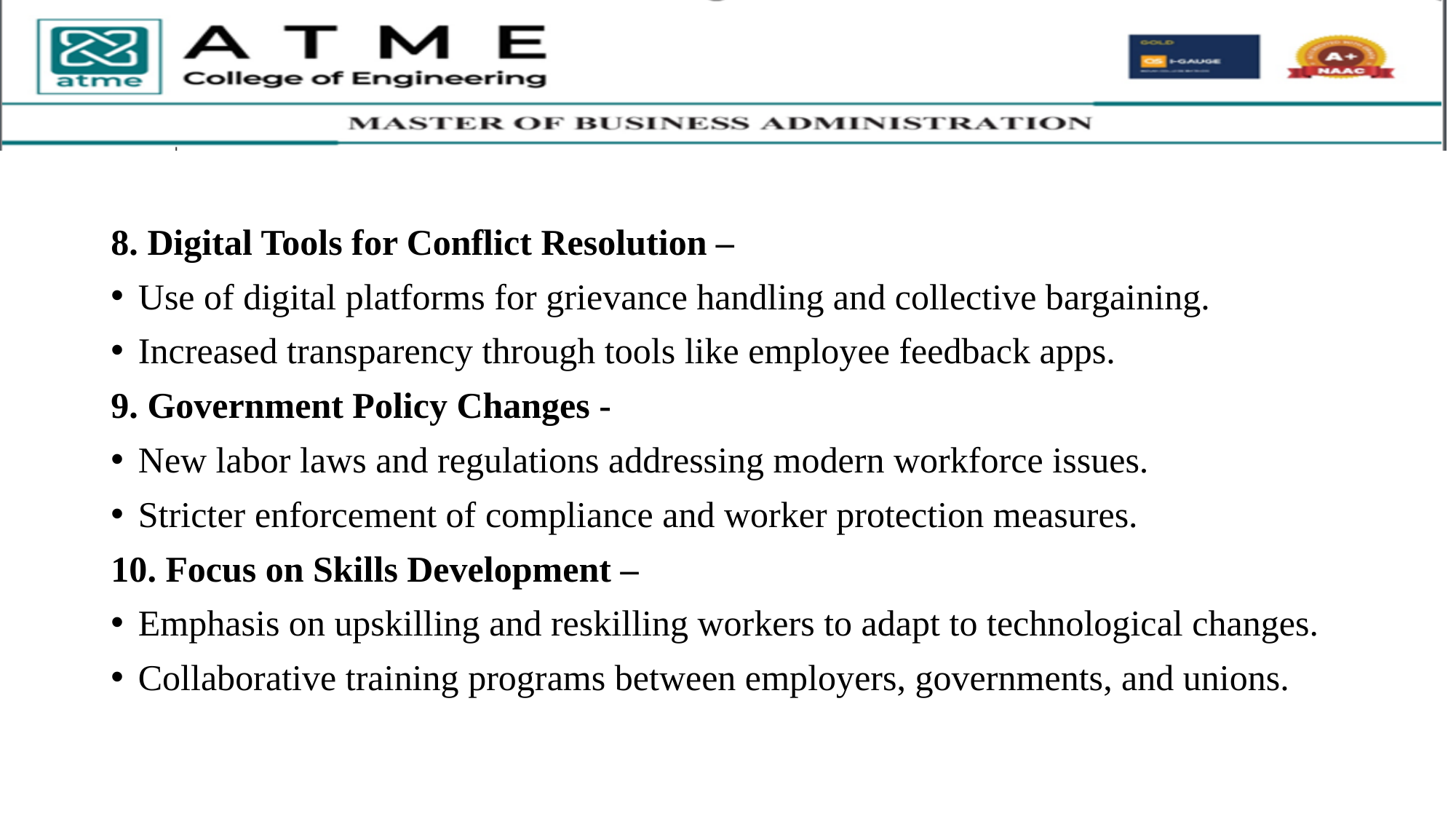

8. Digital Tools for Conflict Resolution –
Use of digital platforms for grievance handling and collective bargaining.
Increased transparency through tools like employee feedback apps.
9. Government Policy Changes -
New labor laws and regulations addressing modern workforce issues.
Stricter enforcement of compliance and worker protection measures.
10. Focus on Skills Development –
Emphasis on upskilling and reskilling workers to adapt to technological changes.
Collaborative training programs between employers, governments, and unions.